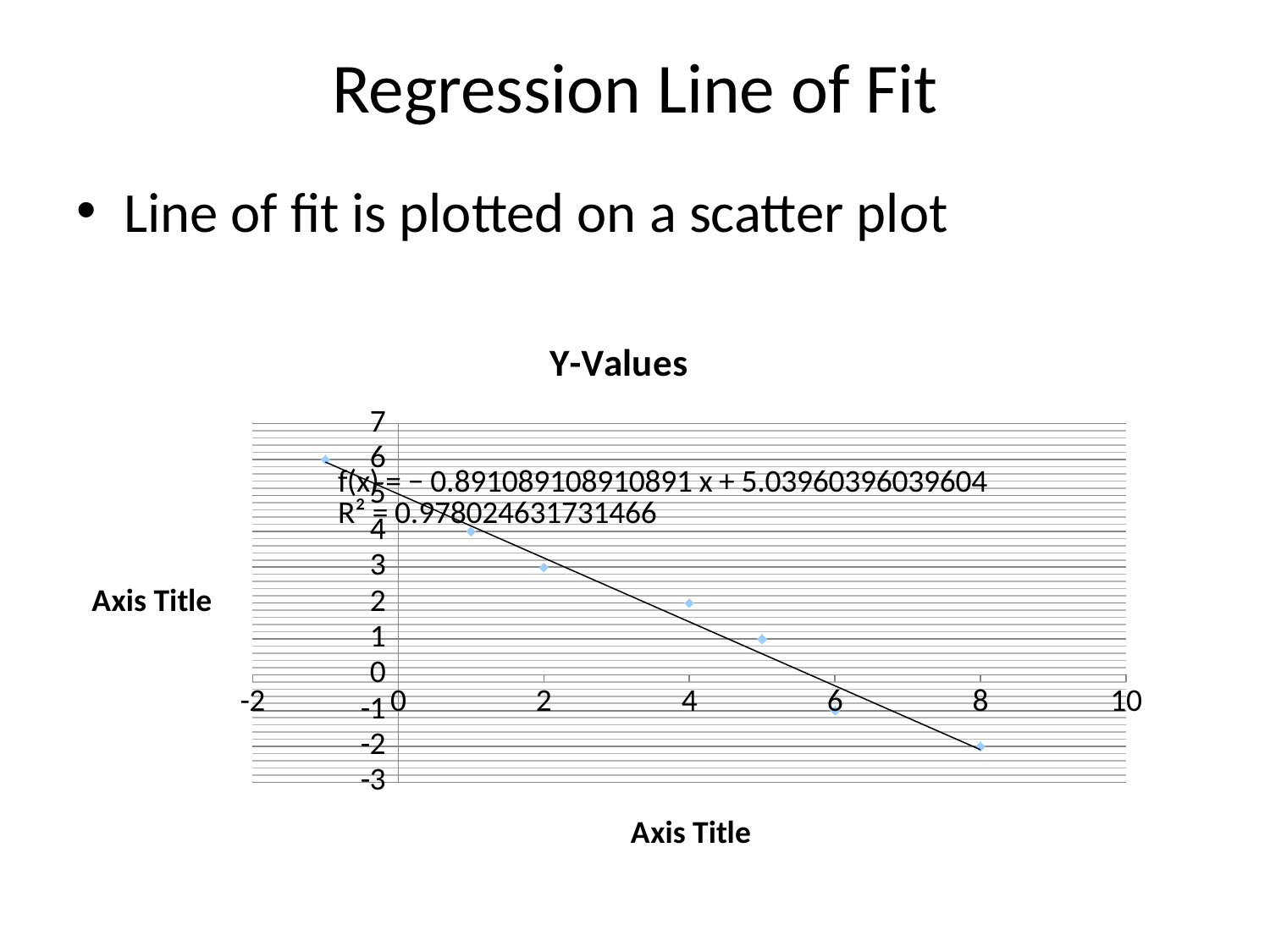

# Regression Line of Fit
Line of fit is plotted on a scatter plot

### Chart:

| Category | Y-Values |
|---|---|